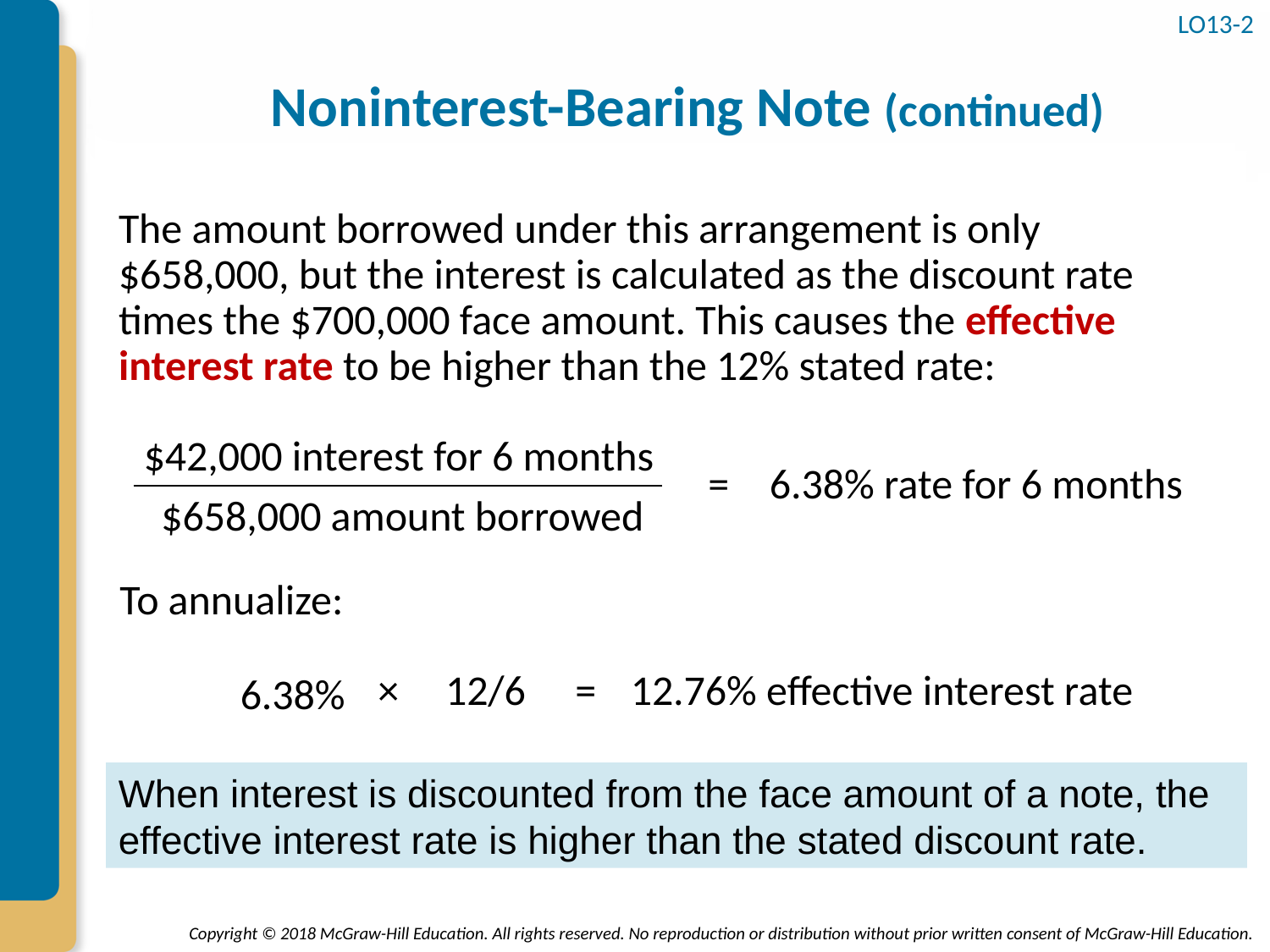

# Noninterest-Bearing Note (continued)
LO13-2
The amount borrowed under this arrangement is only $658,000, but the interest is calculated as the discount rate times the $700,000 face amount. This causes the effective interest rate to be higher than the 12% stated rate:

$42,000 interest for 6 months
=
6.38% rate for 6 months
$658,000 amount borrowed
To annualize:
×
=
12/6
12.76% effective interest rate
6.38%
When interest is discounted from the face amount of a note, the effective interest rate is higher than the stated discount rate.